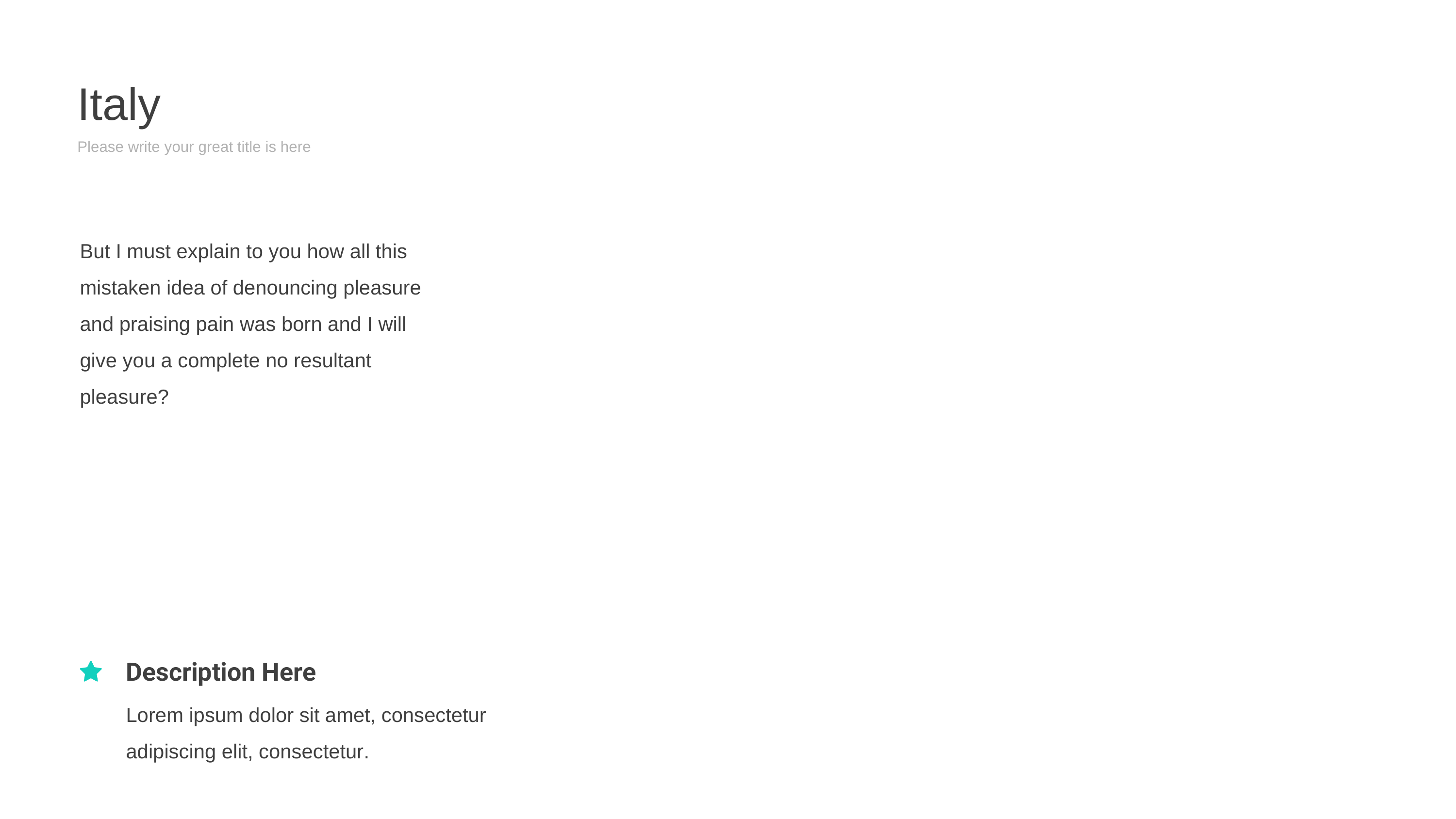

Italy
Please write your great title is here
But I must explain to you how all this mistaken idea of denouncing pleasure and praising pain was born and I will give you a complete no resultant pleasure?
Description Here

Lorem ipsum dolor sit amet, consectetur adipiscing elit, consectetur.